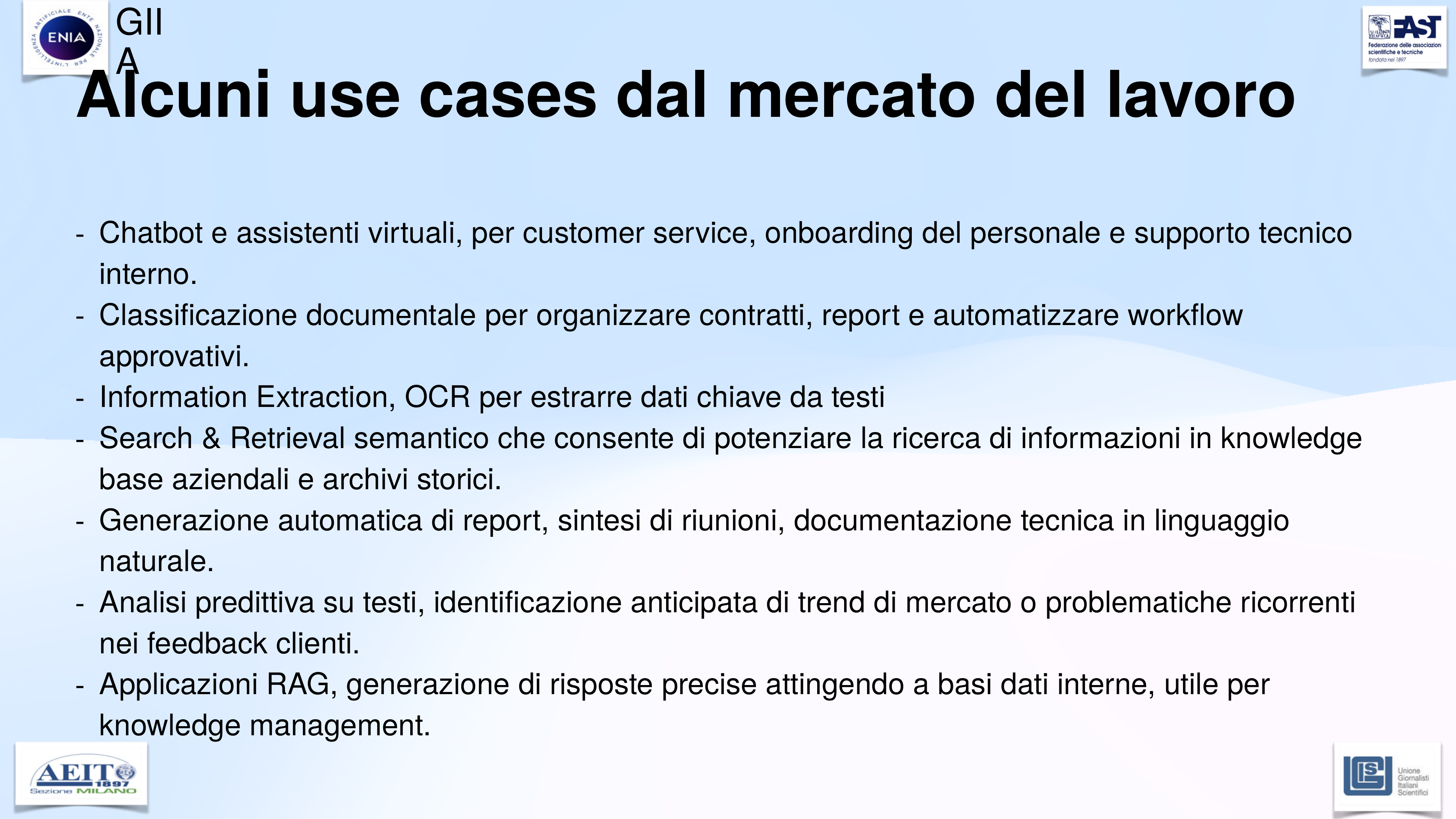

# Alcuni use cases dal mercato del lavoro
Chatbot e assistenti virtuali, per customer service, onboarding del personale e supporto tecnico interno.
Classificazione documentale per organizzare contratti, report e automatizzare workflow approvativi.
Information Extraction, OCR per estrarre dati chiave da testi
Search & Retrieval semantico che consente di potenziare la ricerca di informazioni in knowledge base aziendali e archivi storici.
Generazione automatica di report, sintesi di riunioni, documentazione tecnica in linguaggio naturale.
Analisi predittiva su testi, identificazione anticipata di trend di mercato o problematiche ricorrenti nei feedback clienti.
Applicazioni RAG, generazione di risposte precise attingendo a basi dati interne, utile per knowledge management.